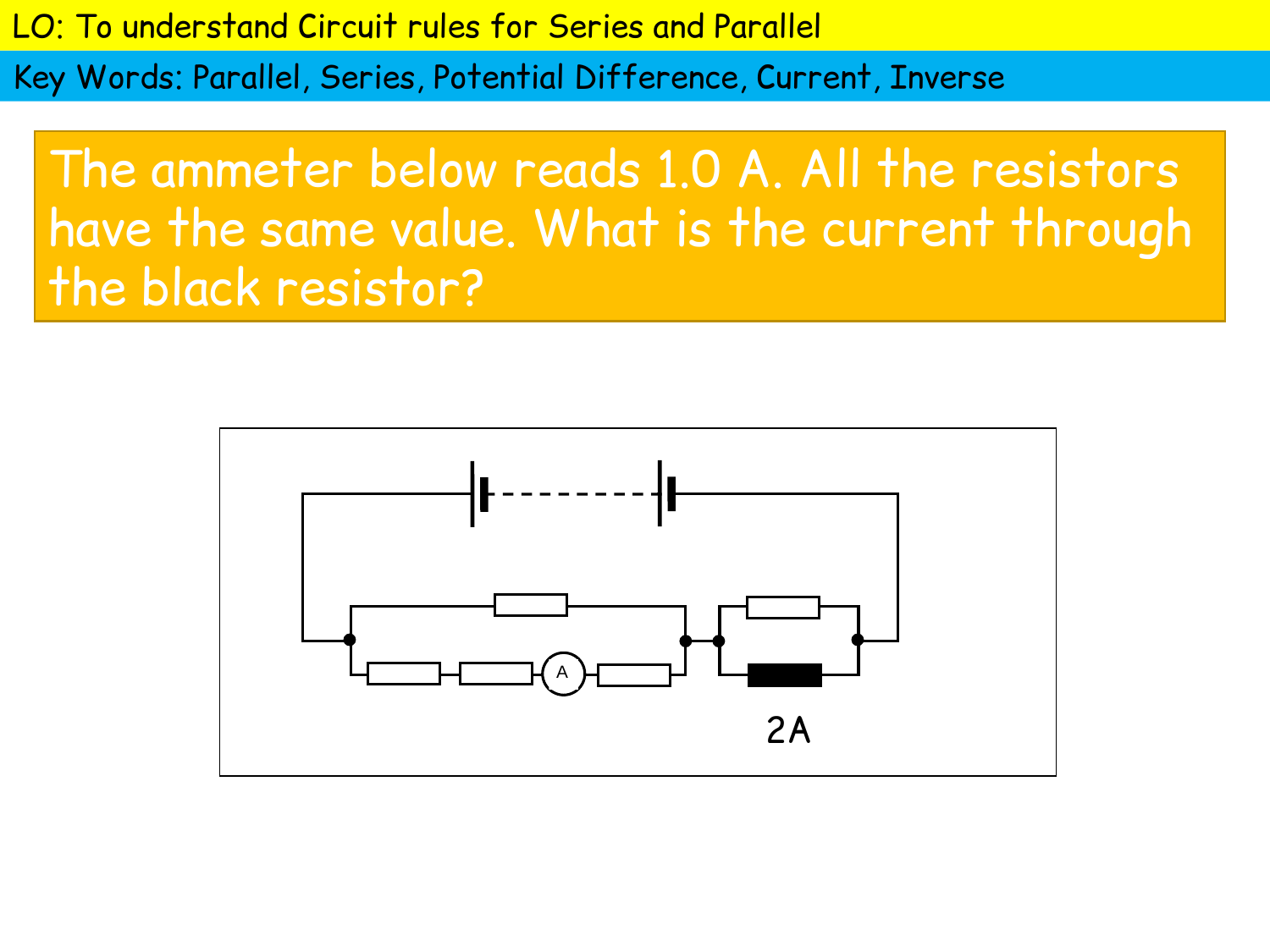

The ammeter below reads 1.0 A. All the resistors have the same value. What is the current through the black resistor?

 A
2A